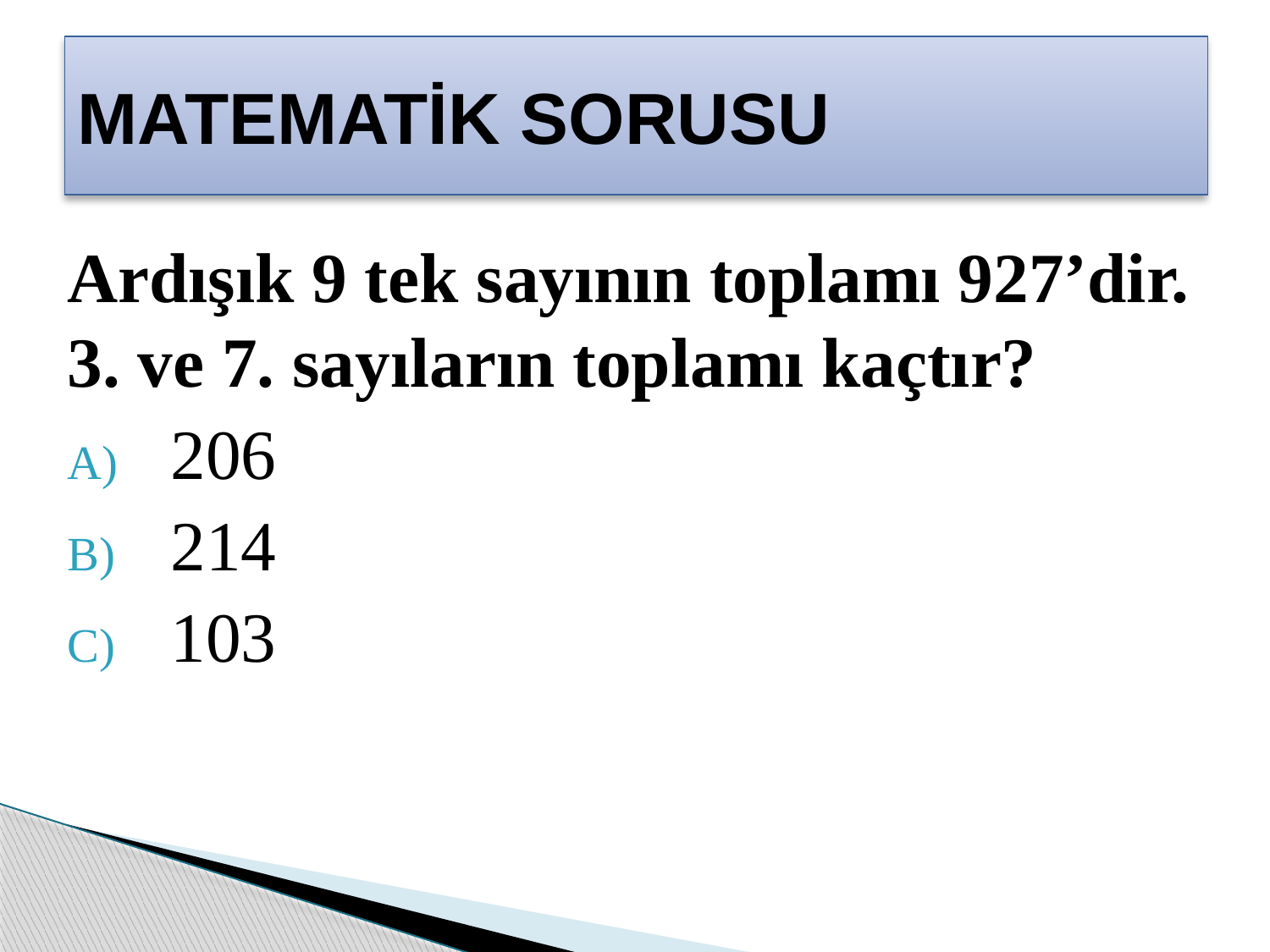

# MATEMATİK SORUSU
Ardışık 9 tek sayının toplamı 927’dir. 3. ve 7. sayıların toplamı kaçtır?
206
214
103